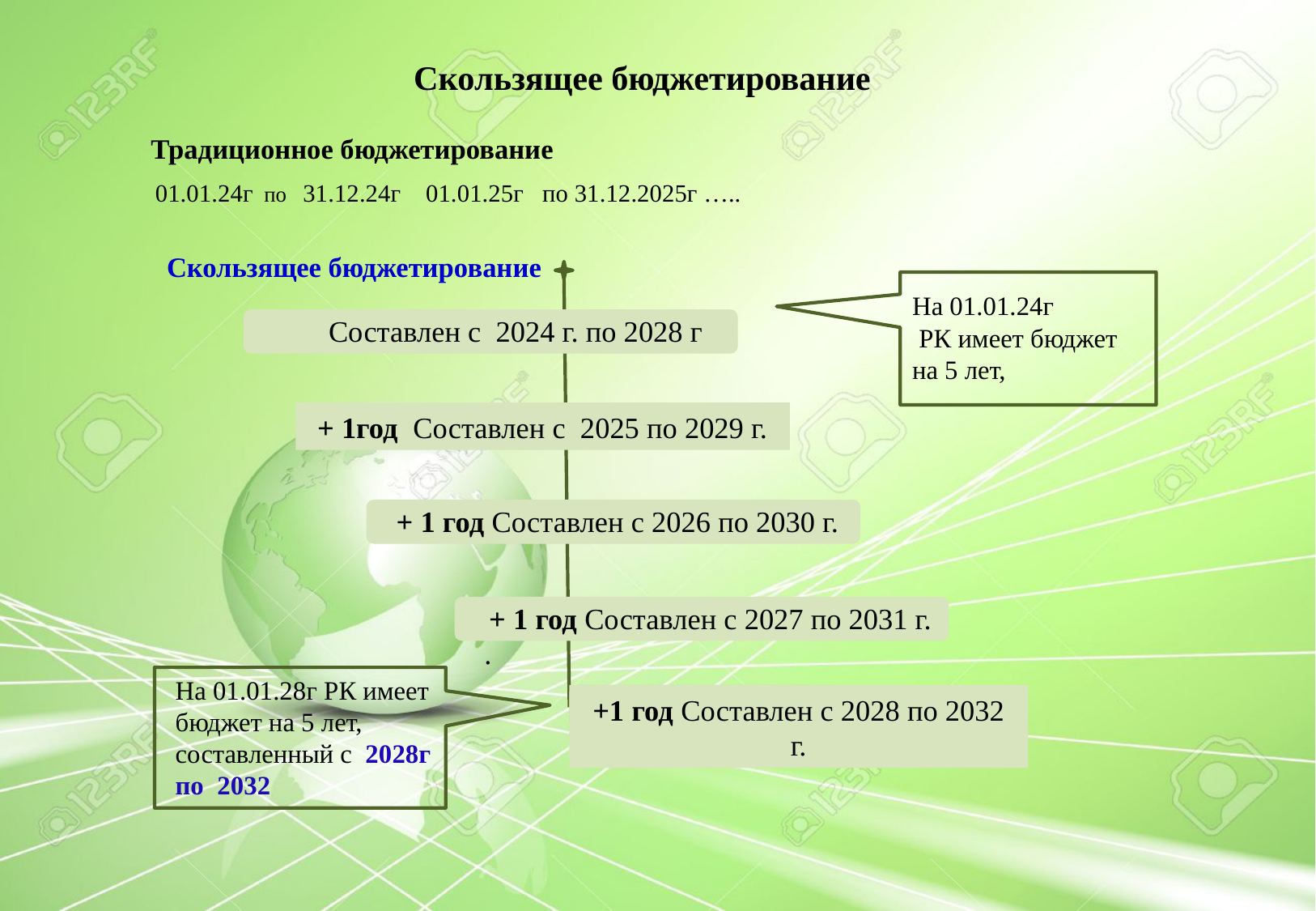

Скользящее бюджетирование
Традиционное бюджетирование
01.01.24г  по   31.12.24г    01.01.25г   по 31.12.2025г …..
Скользящее бюджетирование

На 01.01.24г
 РК имеет бюджет на 5 лет,
Составлен с  2024 г. по 2028 г

+ 1год  Составлен с  2025 по 2029 г.
+ 1 год Составлен с 2026 по 2030 г.

+ 1 год Составлен с 2027 по 2031 г.
.

На 01.01.28г РК имеет бюджет на 5 лет, составленный с  2028г по  2032

+1 год Составлен с 2028 по 2032 г.